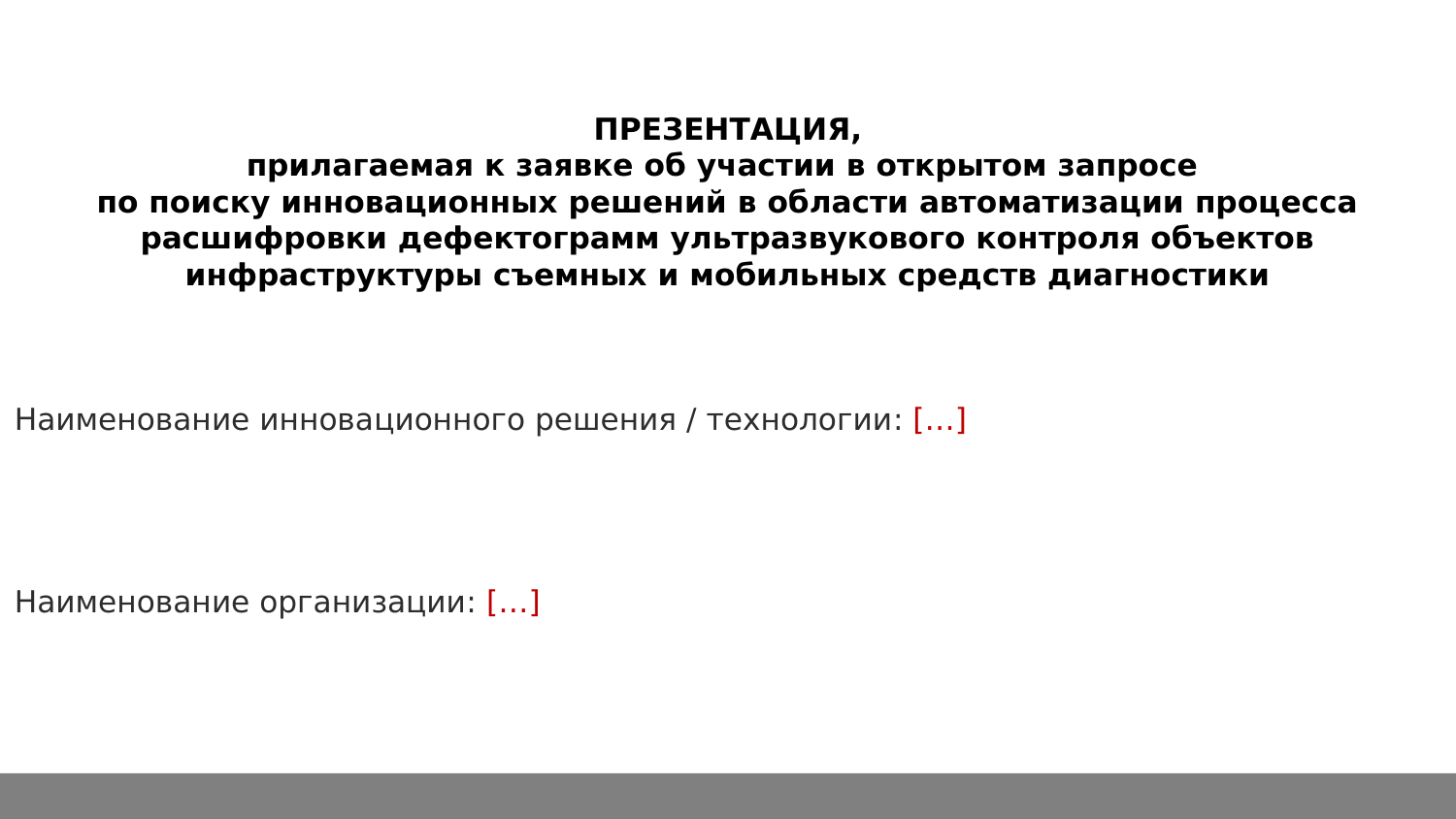

ПРЕЗЕНТАЦИЯ,
прилагаемая к заявке об участии в открытом запросе
по поиску инновационных решений в области автоматизации процесса расшифровки дефектограмм ультразвукового контроля объектов инфраструктуры съемных и мобильных средств диагностики

Наименование инновационного решения / технологии: […]

Наименование организации: […]